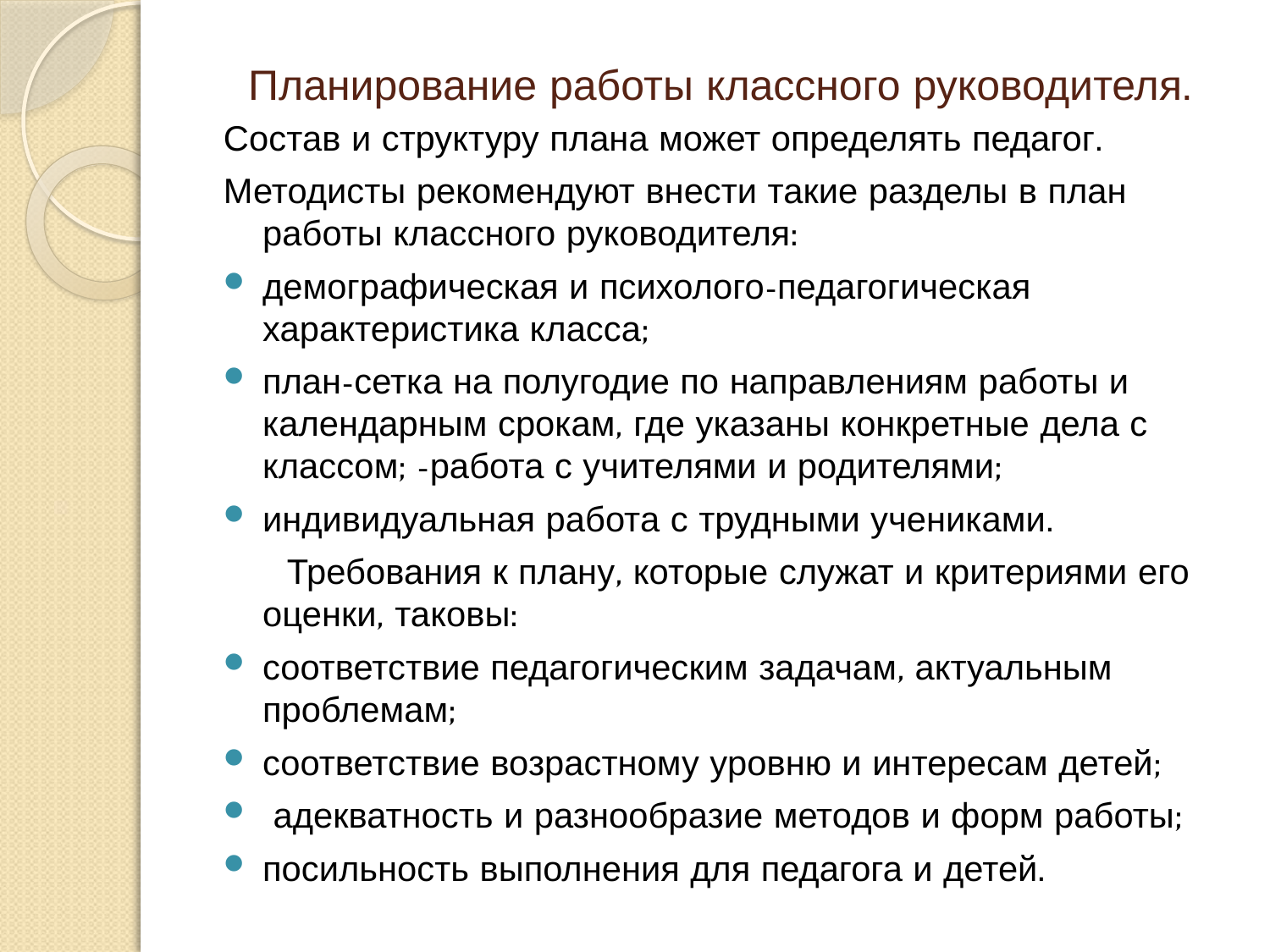

# Планирование работы классного руководителя.
Состав и структуру плана может определять педагог.
Методисты рекомендуют внести такие разделы в план работы классного руководителя:
демографическая и психолого-педагогическая характеристика класса;
план-сетка на полугодие по направлениям работы и календарным срокам, где указаны конкретные дела с классом; -работа с учителями и родителями;
индивидуальная работа с трудными учениками.
      Требования к плану, которые служат и критериями его оценки, таковы:
соответствие педагогическим задачам, актуальным проблемам;
соответствие возрастному уровню и интересам детей;
 адекватность и разнообразие методов и форм работы;
посильность выполнения для педагога и детей.